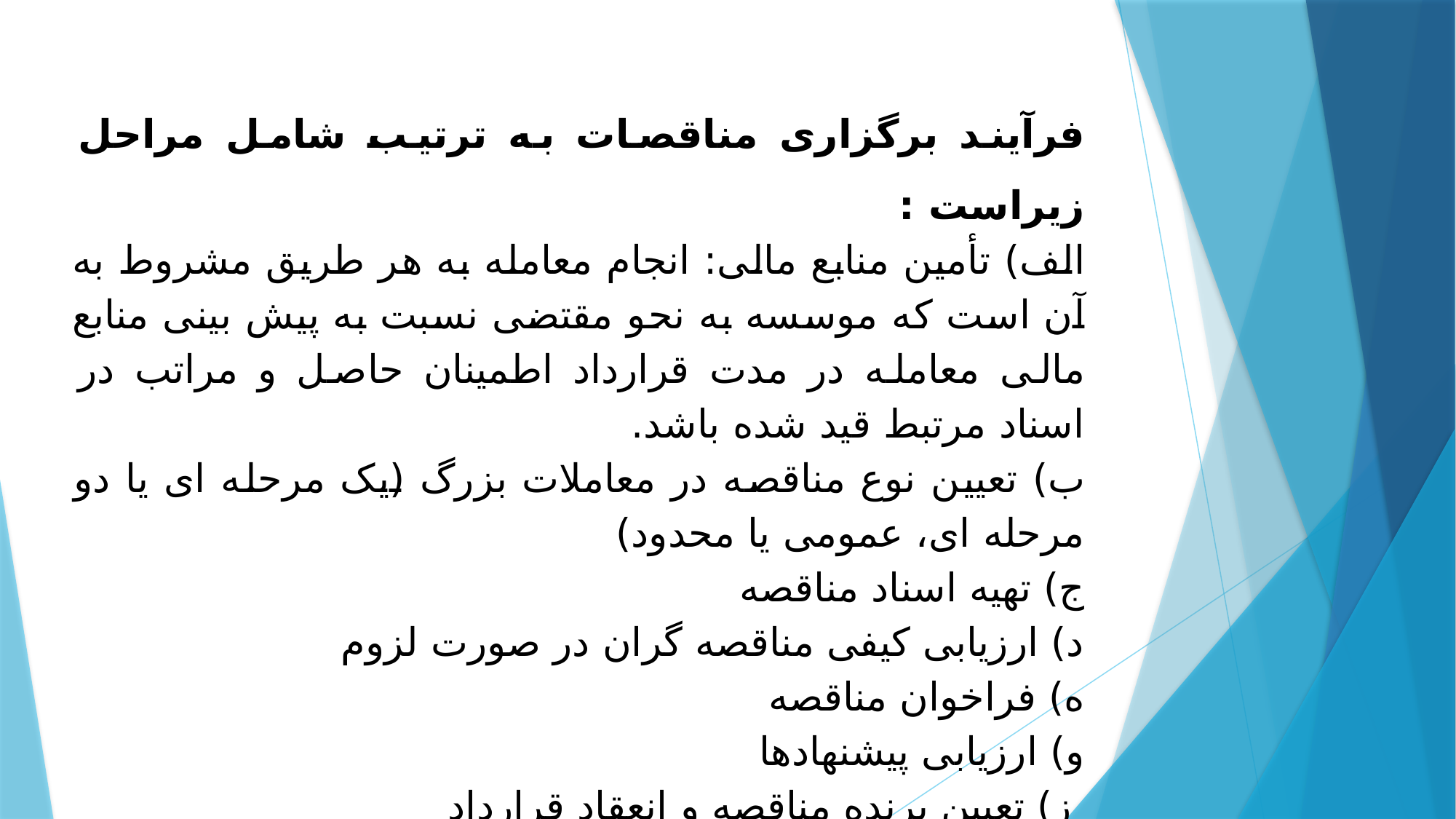

فرآیند برگزاری مناقصات به ترتیب شامل مراحل زیراست :
الف) تأمین منابع مالی: انجام معامله به هر طریق مشروط به آن است که موسسه به نحو مقتضی نسبت به پیش بینی منابع مالی معامله در مدت قرارداد اطمینان حاصل و مراتب در اسناد مرتبط قید شده باشد.
ب) تعیین نوع مناقصه در معاملات بزرگ (یک مرحله ای یا دو مرحله ای، عمومی یا محدود)
ج) تهیه اسناد مناقصه
د) ارزیابی کیفی مناقصه گران در صورت لزوم
ه) فراخوان مناقصه
و) ارزیابی پیشنهادها
 ز) تعیین برنده مناقصه و انعقاد قرارداد
			           (ماده 61 آئین نامه مالی و معاملاتی دانشگاه)